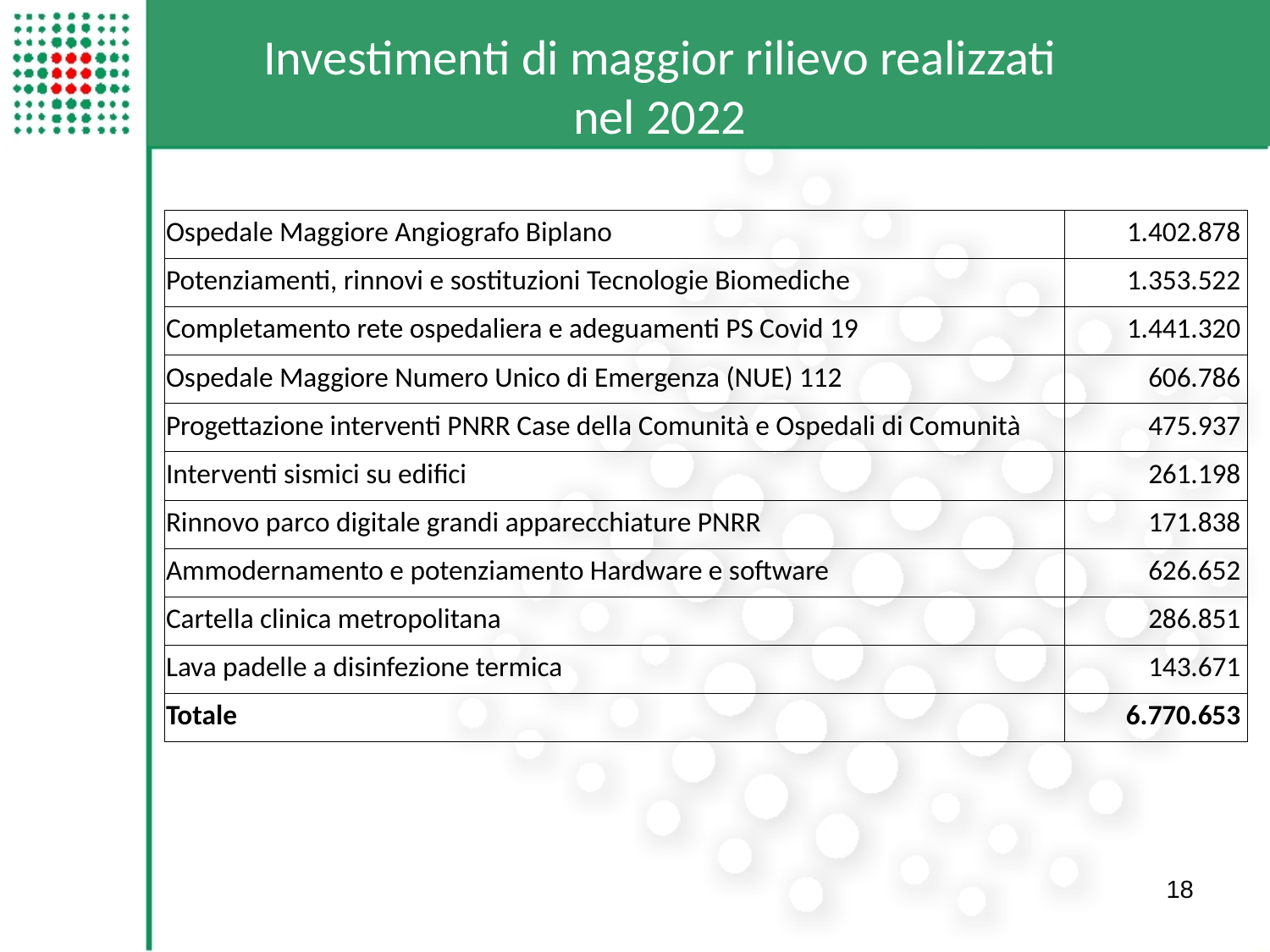

Investimenti di maggior rilievo realizzati nel 2022
| Ospedale Maggiore Angiografo Biplano | 1.402.878 |
| --- | --- |
| Potenziamenti, rinnovi e sostituzioni Tecnologie Biomediche | 1.353.522 |
| Completamento rete ospedaliera e adeguamenti PS Covid 19 | 1.441.320 |
| Ospedale Maggiore Numero Unico di Emergenza (NUE) 112 | 606.786 |
| Progettazione interventi PNRR Case della Comunità e Ospedali di Comunità | 475.937 |
| Interventi sismici su edifici | 261.198 |
| Rinnovo parco digitale grandi apparecchiature PNRR | 171.838 |
| Ammodernamento e potenziamento Hardware e software | 626.652 |
| Cartella clinica metropolitana | 286.851 |
| Lava padelle a disinfezione termica | 143.671 |
| Totale | 6.770.653 |
18